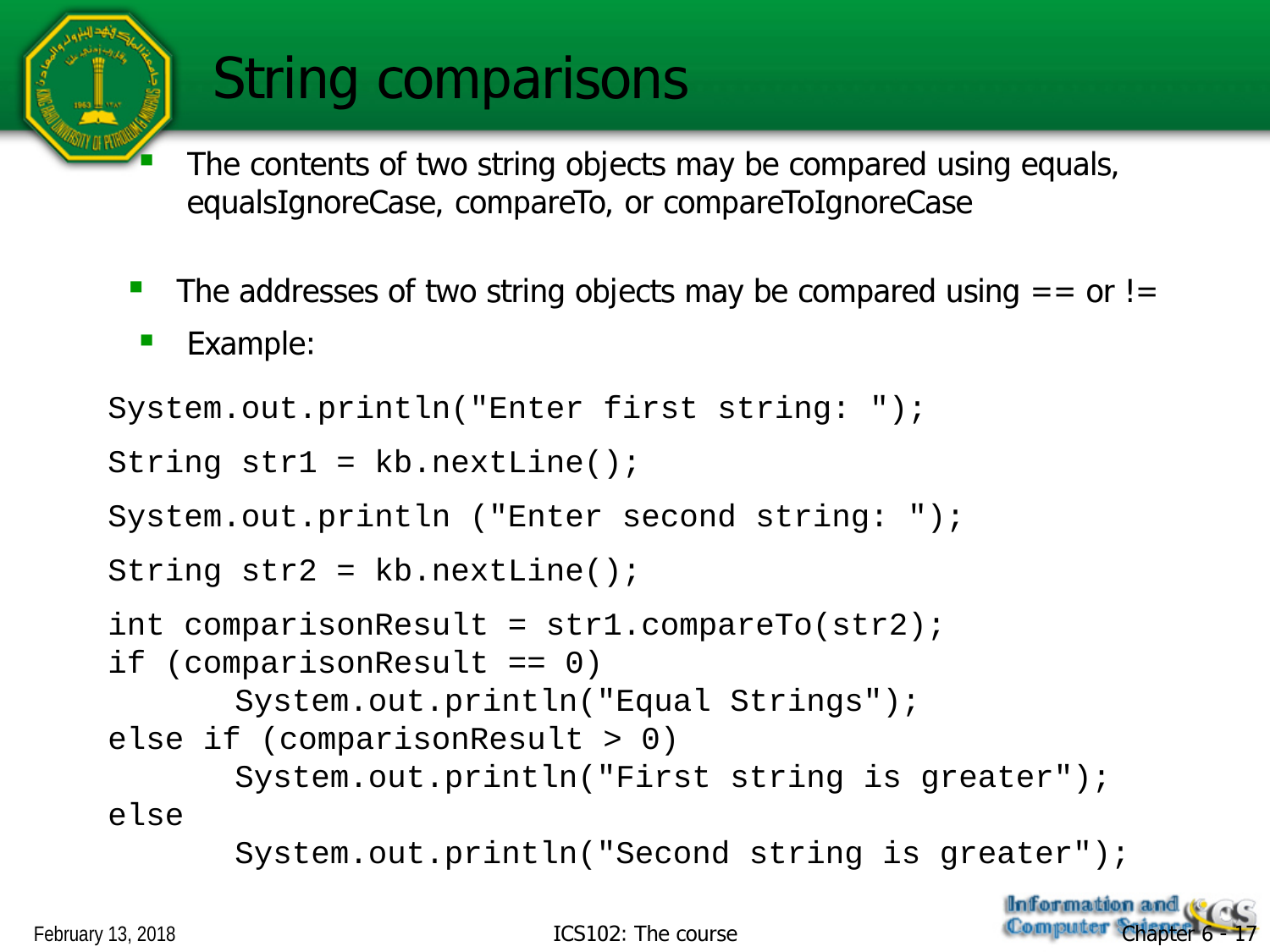

String comparisons
The contents of two string objects may be compared using equals, equalsIgnoreCase, compareTo, or compareToIgnoreCase

The addresses of two string objects may be compared using == or !=

Example:

System.out.println("Enter first string: ");
String str1 = kb.nextLine();
System.out.println ("Enter second string: ");
String str2 = kb.nextLine();
int comparisonResult = str1.compareTo(str2);
if (comparisonResult == 0)
	System.out.println("Equal Strings");
else if (comparisonResult > 0)
	System.out.println("First string is greater");
else
	System.out.println("Second string is greater");
February 13, 2018
ICS102: The course
Chapter 6 - 17